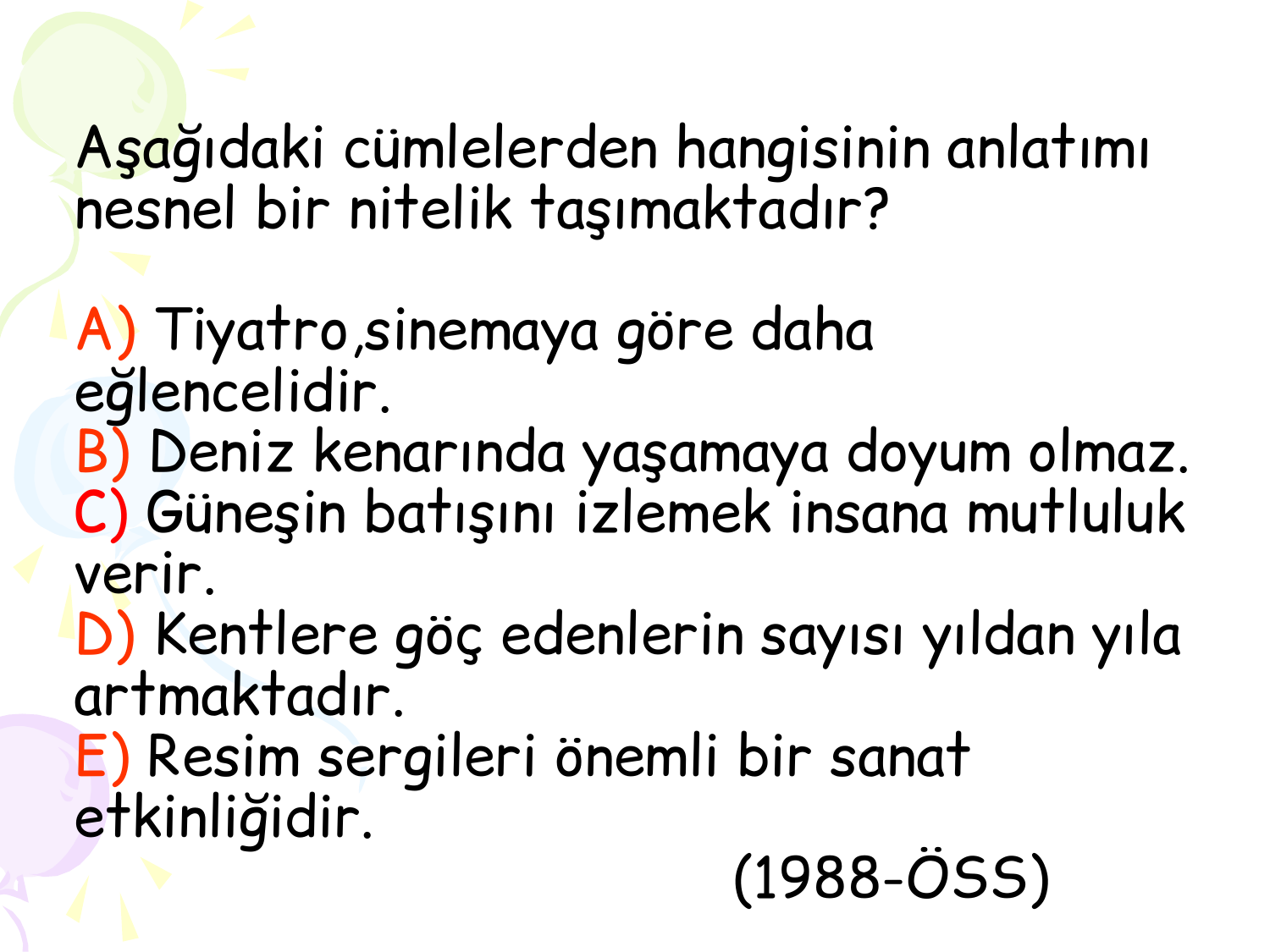

# Aşağıdaki cümlelerden hangisinin anlatımı nesnel bir nitelik taşımaktadır? A) Tiyatro,sinemaya göre daha eğlencelidir. B) Deniz kenarında yaşamaya doyum olmaz. C) Güneşin batışını izlemek insana mutluluk verir. D) Kentlere göç edenlerin sayısı yıldan yıla artmaktadır. E) Resim sergileri önemli bir sanat etkinliğidir. (1988-ÖSS)